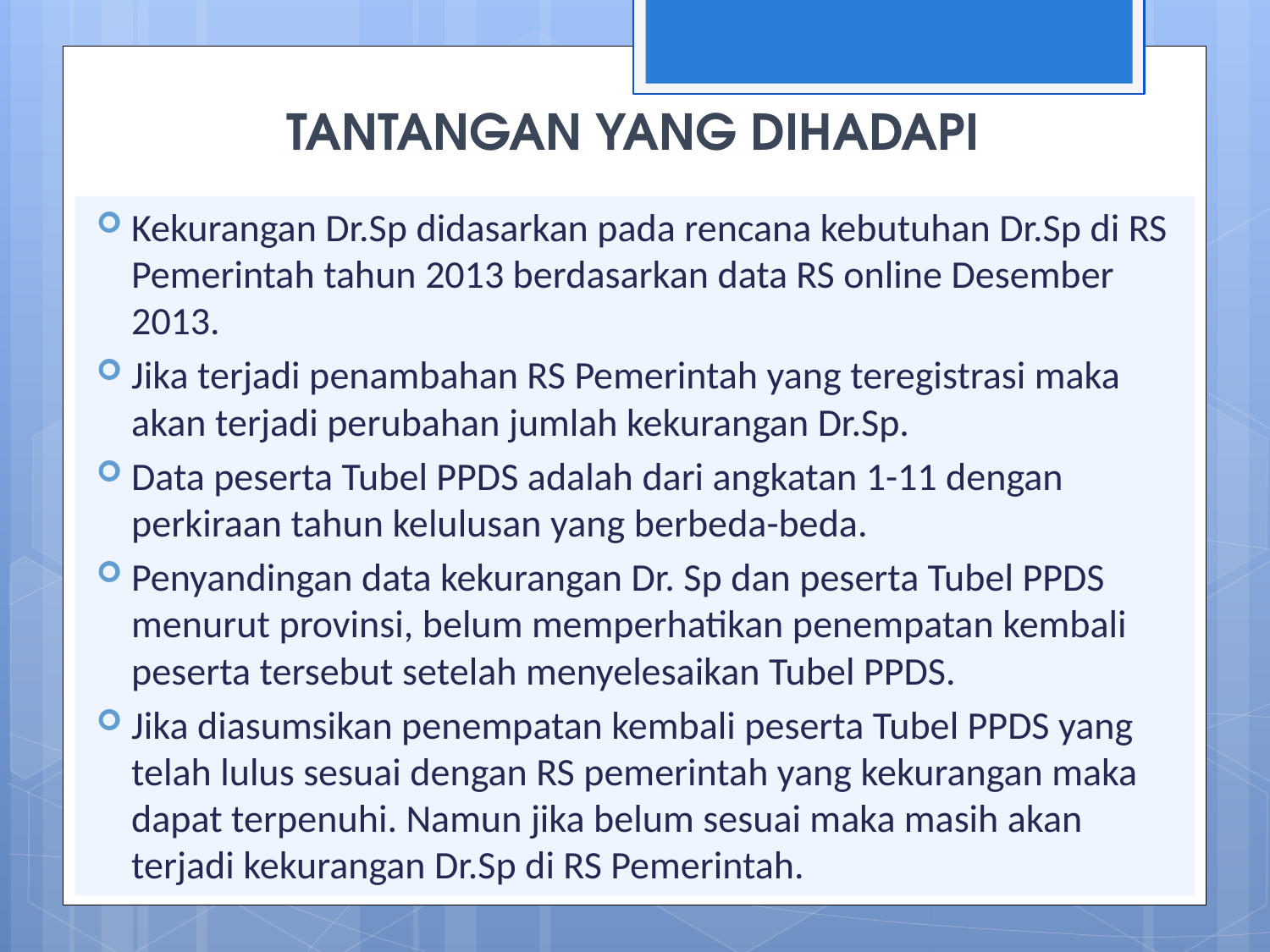

# TANTANGAN YANG DIHADAPI
Kekurangan Dr.Sp didasarkan pada rencana kebutuhan Dr.Sp di RS Pemerintah tahun 2013 berdasarkan data RS online Desember 2013.
Jika terjadi penambahan RS Pemerintah yang teregistrasi maka akan terjadi perubahan jumlah kekurangan Dr.Sp.
Data peserta Tubel PPDS adalah dari angkatan 1-11 dengan perkiraan tahun kelulusan yang berbeda-beda.
Penyandingan data kekurangan Dr. Sp dan peserta Tubel PPDS menurut provinsi, belum memperhatikan penempatan kembali peserta tersebut setelah menyelesaikan Tubel PPDS.
Jika diasumsikan penempatan kembali peserta Tubel PPDS yang telah lulus sesuai dengan RS pemerintah yang kekurangan maka dapat terpenuhi. Namun jika belum sesuai maka masih akan terjadi kekurangan Dr.Sp di RS Pemerintah.